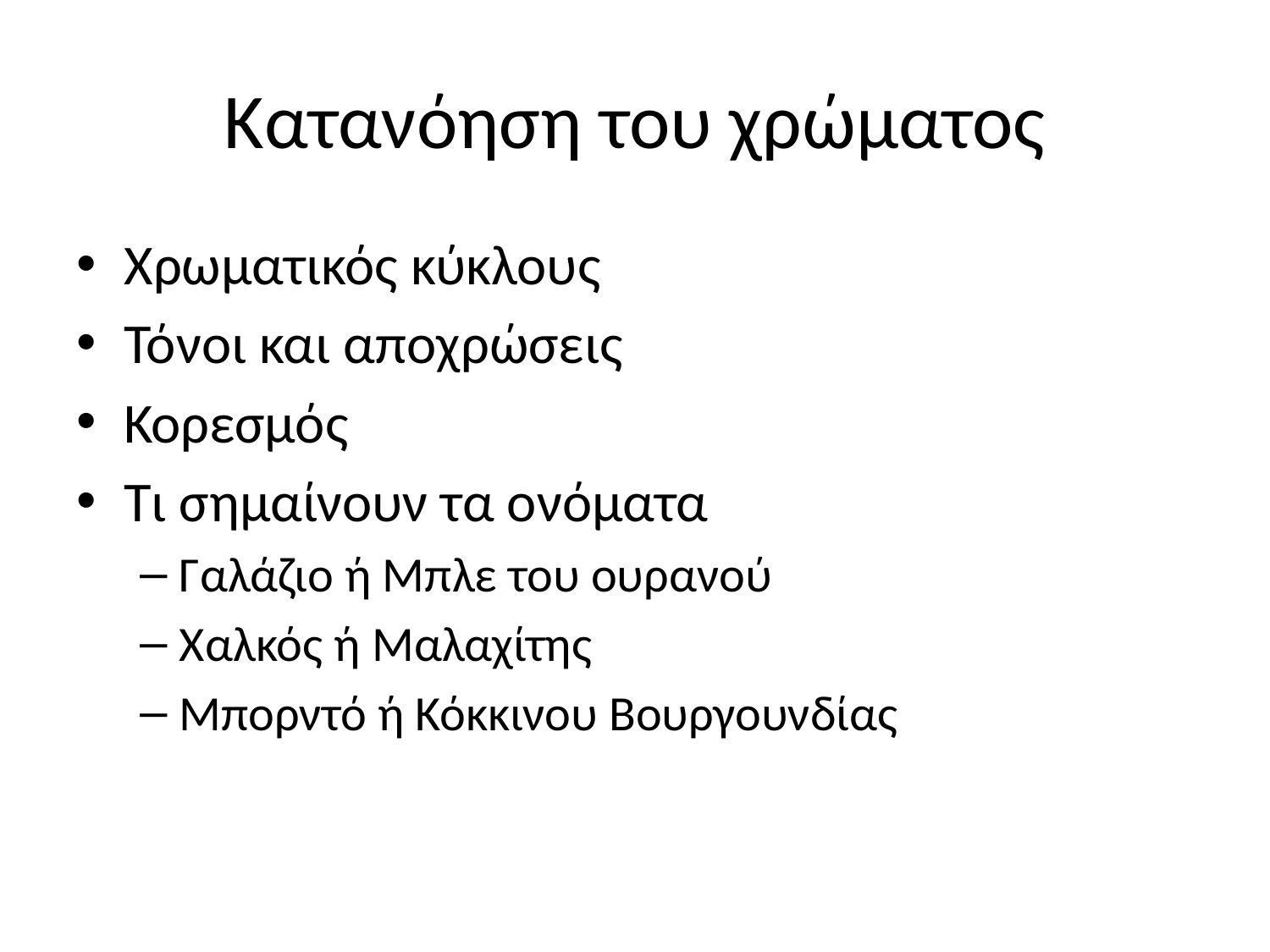

# Κατανόηση του χρώματος
Χρωματικός κύκλους
Τόνοι και αποχρώσεις
Κορεσμός
Τι σημαίνουν τα ονόματα
Γαλάζιο ή Μπλε του ουρανού
Χαλκός ή Μαλαχίτης
Μπορντό ή Κόκκινου Βουργουνδίας